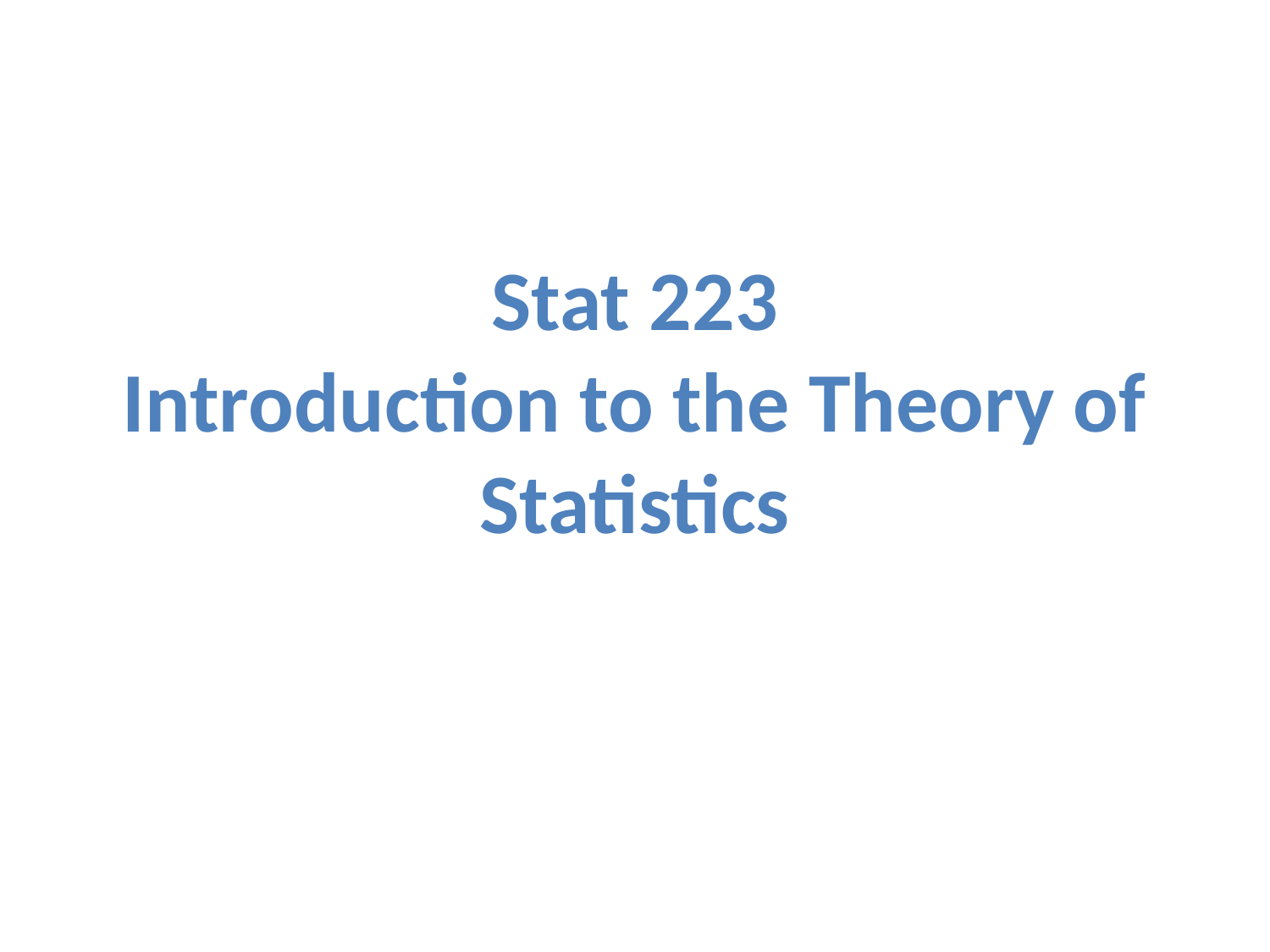

# Stat 223 Introduction to the Theory of Statistics